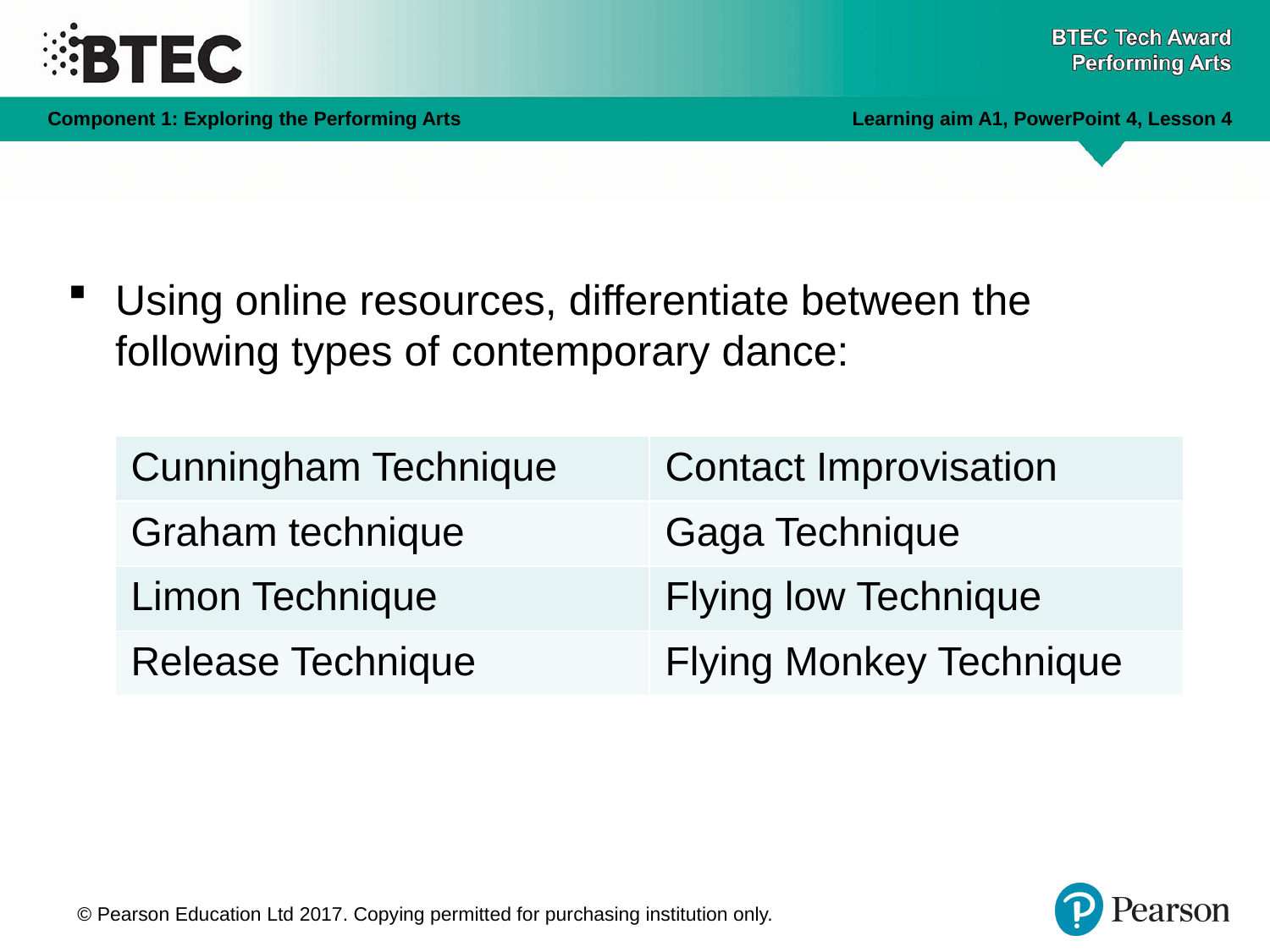

Using online resources, differentiate between the following types of contemporary dance:

| Cunningham Technique | Contact Improvisation |
| --- | --- |
| Graham technique | Gaga Technique |
| Limon Technique | Flying low Technique |
| Release Technique | Flying Monkey Technique |
© Pearson Education Ltd 2017. Copying permitted for purchasing institution only.